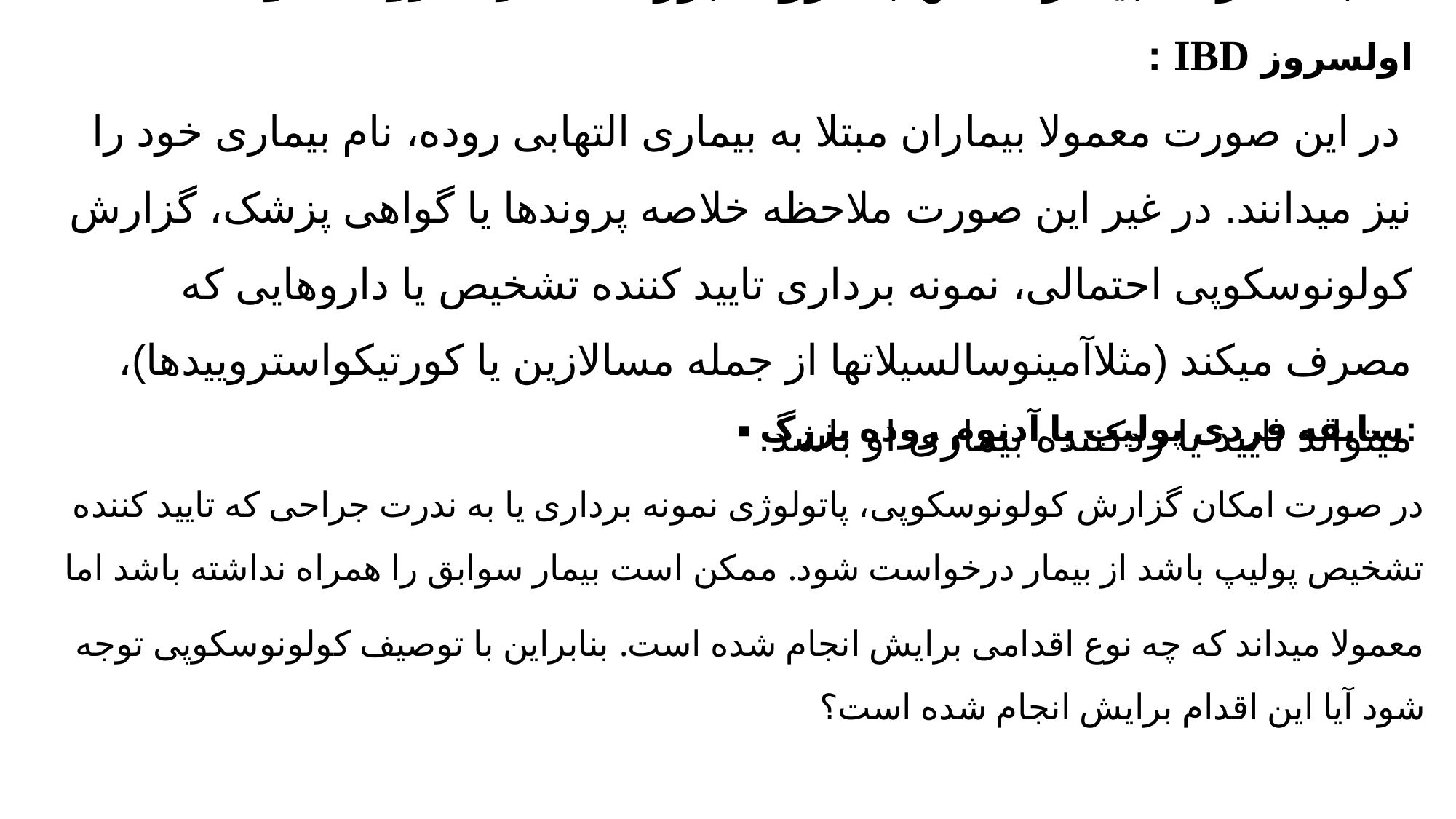

# سابقه فردی بیماری التهابی روده بزرگ :بیماری کرون یا کولیت اولسروز IBD : در این صورت معمولا بیماران مبتلا به بیماری التهابی روده، نام بیماری خود را نیز میدانند. در غیر این صورت ملاحظه خلاصه پروندها یا گواهی پزشک، گزارش کولونوسکوپی احتمالی، نمونه برداری تایید کننده تشخیص یا داروهایی که مصرف میکند (مثلاآمینوسالسیلاتها از جمله مسالازین یا کورتیکواستروییدها)، میتواند تایید یا ردکننده بیماری او باشد.
▪ سابقه فردی پولیپ یا آدنوم روده بزرگ:
در صورت امکان گزارش کولونوسکوپی، پاتولوژی نمونه برداری یا به ندرت جراحی که تایید کننده تشخیص پولیپ باشد از بیمار درخواست شود. ممکن است بیمار سوابق را همراه نداشته باشد اما
معمولا میداند که چه نوع اقدامی برایش انجام شده است. بنابراین با توصیف کولونوسکوپی توجه شود آیا این اقدام برایش انجام شده است؟